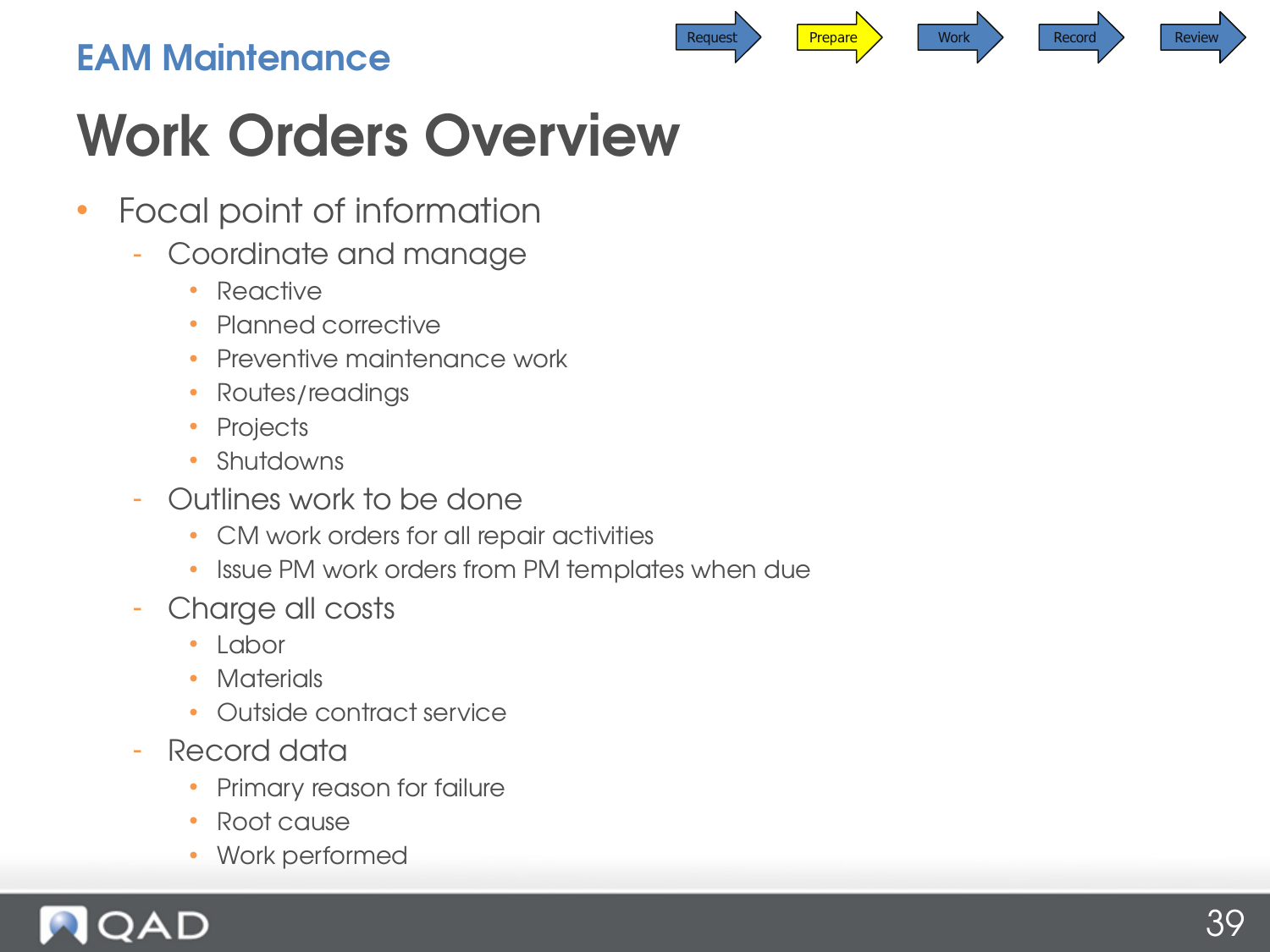

Request
Prepare
Work
Record
Review
EAM Maintenance
# Work Orders Overview
Focal point of information
Coordinate and manage
Reactive
Planned corrective
Preventive maintenance work
Routes/readings
Projects
Shutdowns
Outlines work to be done
CM work orders for all repair activities
Issue PM work orders from PM templates when due
Charge all costs
Labor
Materials
Outside contract service
Record data
Primary reason for failure
Root cause
Work performed
39